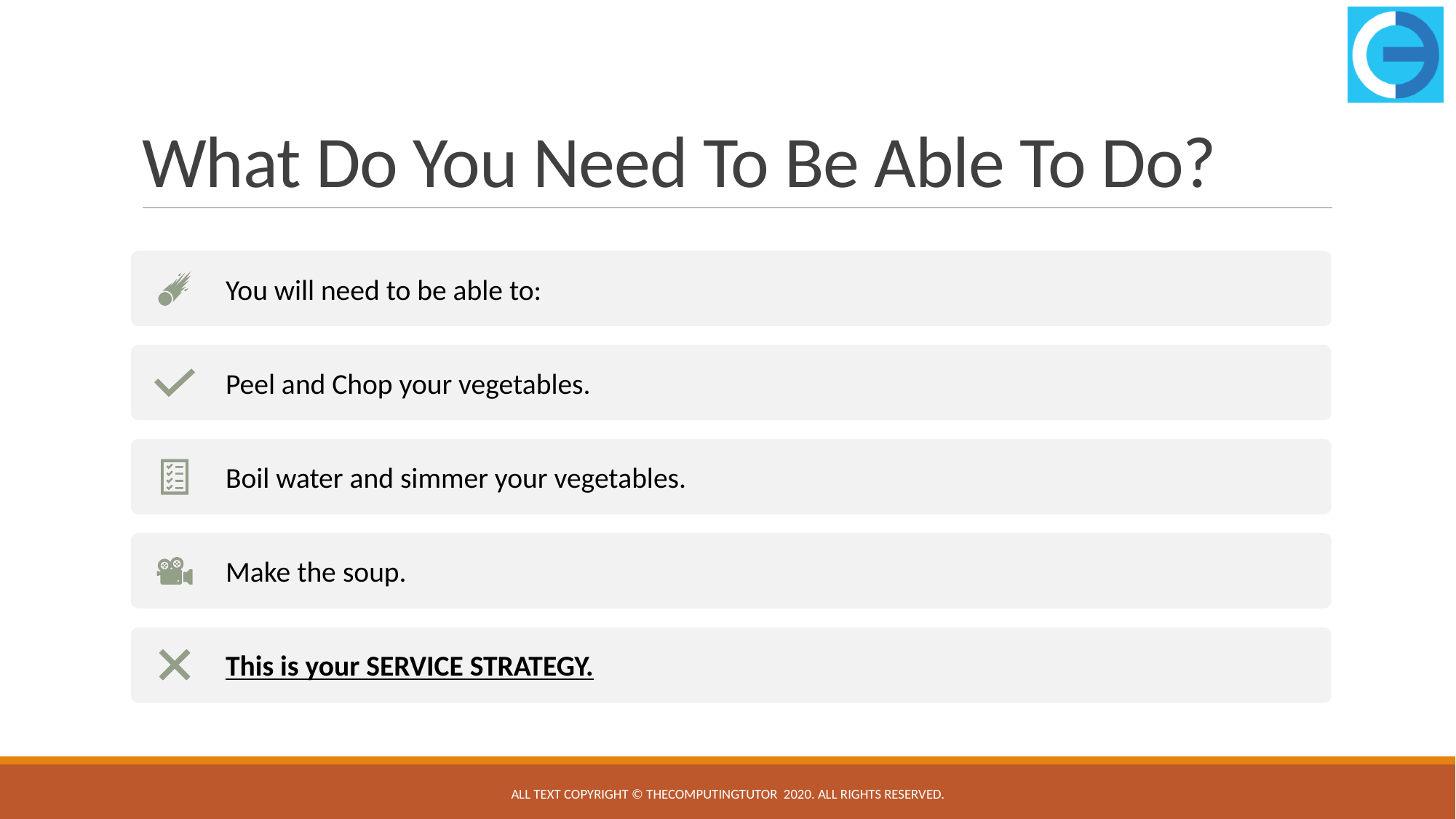

# What Do You Need To Be Able To Do?
You will need to be able to:
Peel and Chop your vegetables.
Boil water and simmer your vegetables.
Make the soup.
This is your SERVICE STRATEGY.
All text copyright © TheComputingTutor  2020. All rights Reserved.